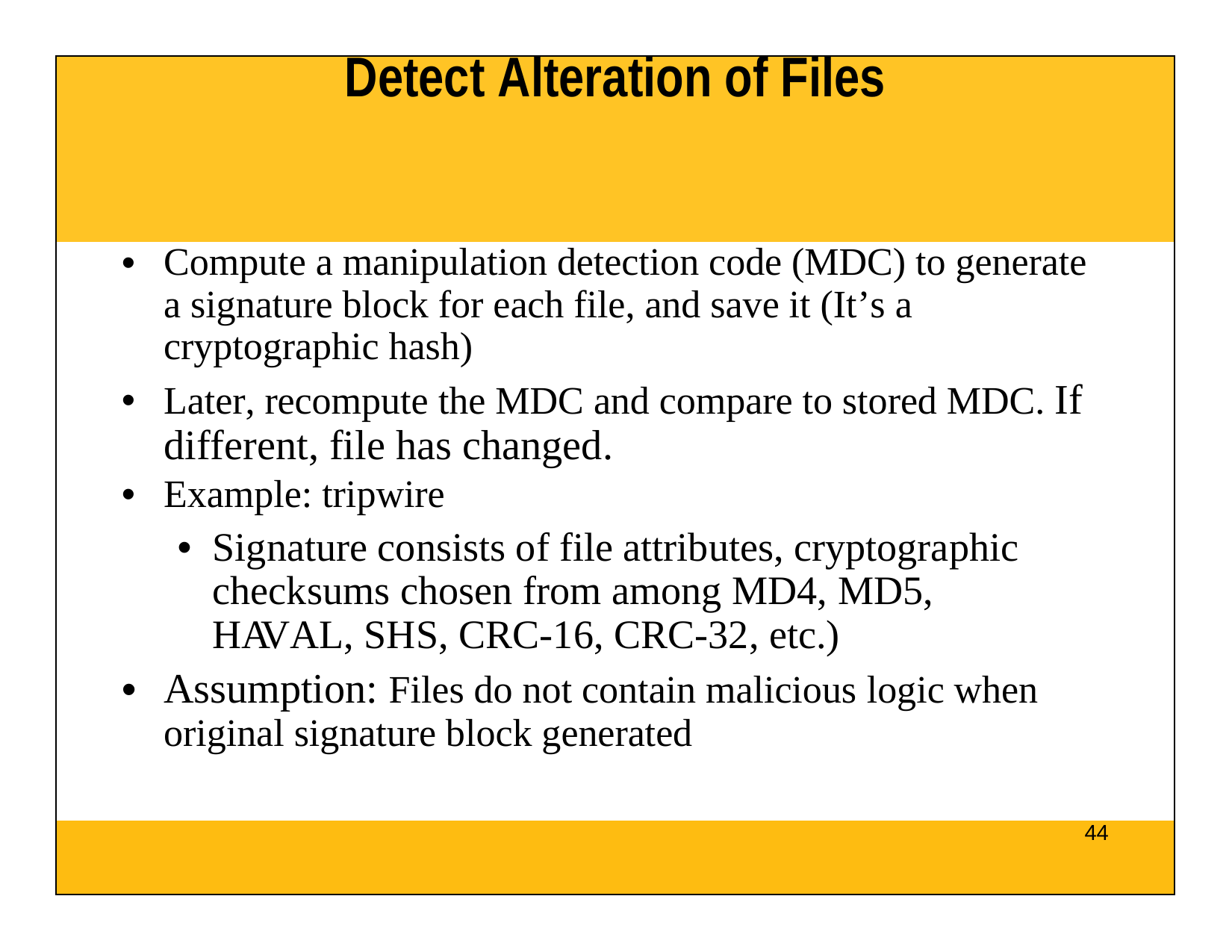

| Detect Alteration of Files |
| --- |
| Compute a manipulation detection code (MDC) to generate a signature block for each file, and save it (It’s a cryptographic hash) Later, recompute the MDC and compare to stored MDC. If different, file has changed. Example: tripwire Signature consists of file attributes, cryptographic checksums chosen from among MD4, MD5, HAVAL, SHS, CRC-16, CRC-32, etc.) Assumption: Files do not contain malicious logic when original signature block generated |
| 44 |